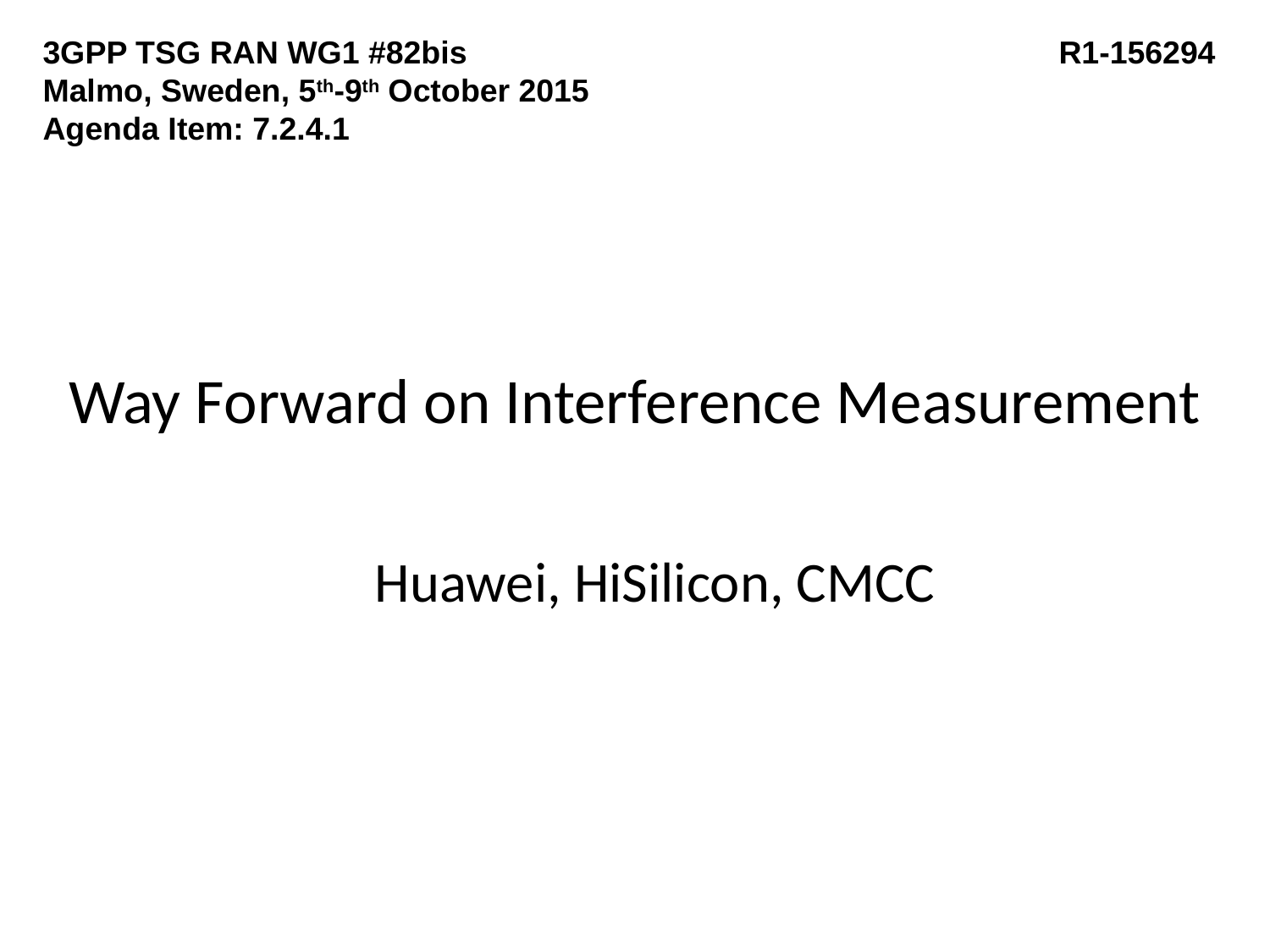

3GPP TSG RAN WG1 #82bis
Malmo, Sweden, 5th-9th October 2015
Agenda Item: 7.2.4.1

R1-156294
# Way Forward on Interference Measurement
Huawei, HiSilicon, CMCC